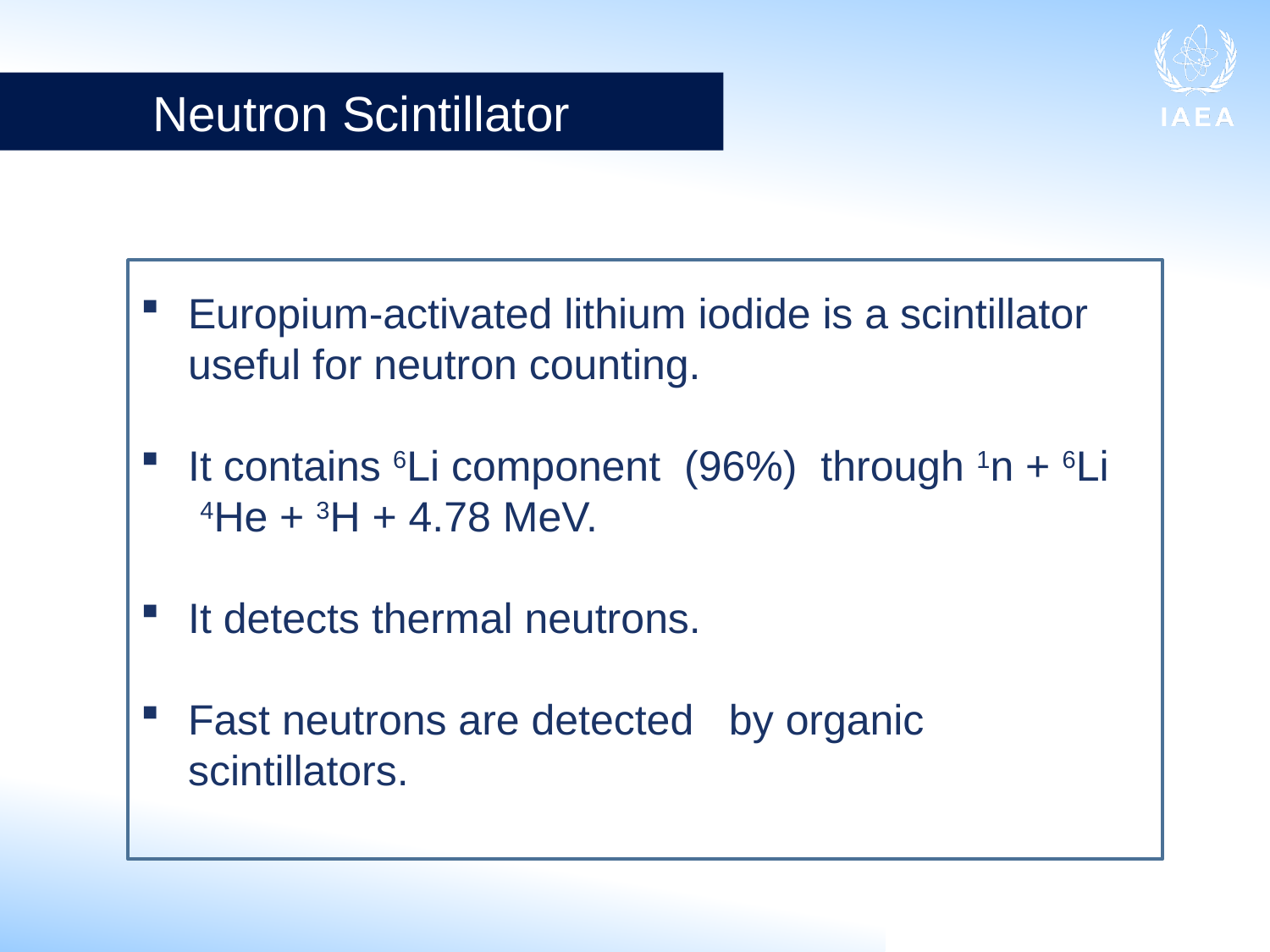

Neutron Scintillator
Europium-activated lithium iodide is a scintillator useful for neutron counting.

It contains 6Li component  (96%)  through 1n + 6Li     4He + 3H + 4.78 MeV.

It detects thermal neutrons.

Fast neutrons are detected   by organic scintillators.